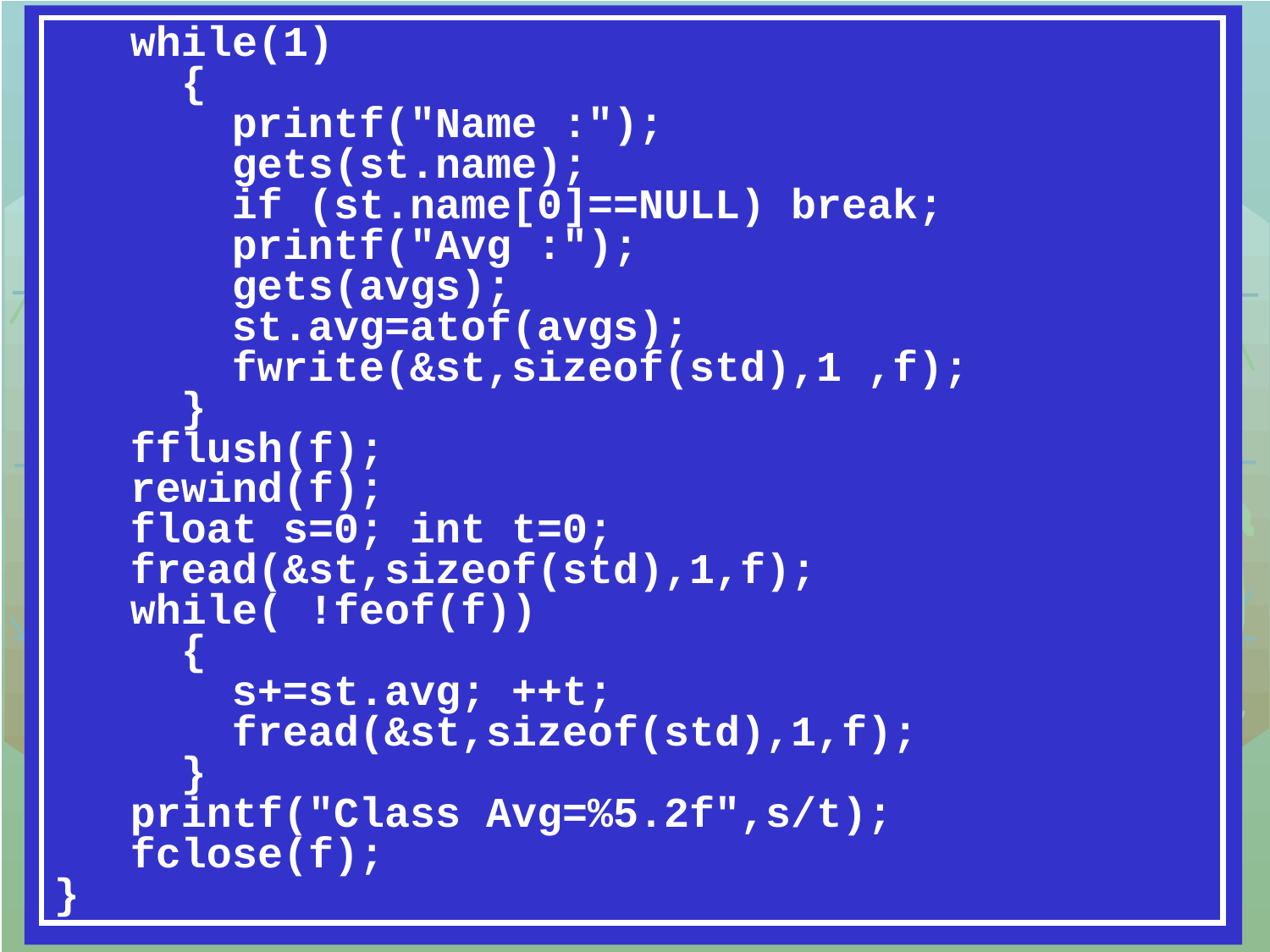

while(1)
     {
       printf("Name :");
       gets(st.name);
       if (st.name[0]==NULL) break;
       printf("Avg :");
       gets(avgs);
       st.avg=atof(avgs);
       fwrite(&st,sizeof(std),1 ,f);
     }
   fflush(f);
   rewind(f);
   float s=0; int t=0;
   fread(&st,sizeof(std),1,f);
   while( !feof(f))
     {
       s+=st.avg; ++t;
       fread(&st,sizeof(std),1,f);
     }
   printf("Class Avg=%5.2f",s/t);
   fclose(f);
}